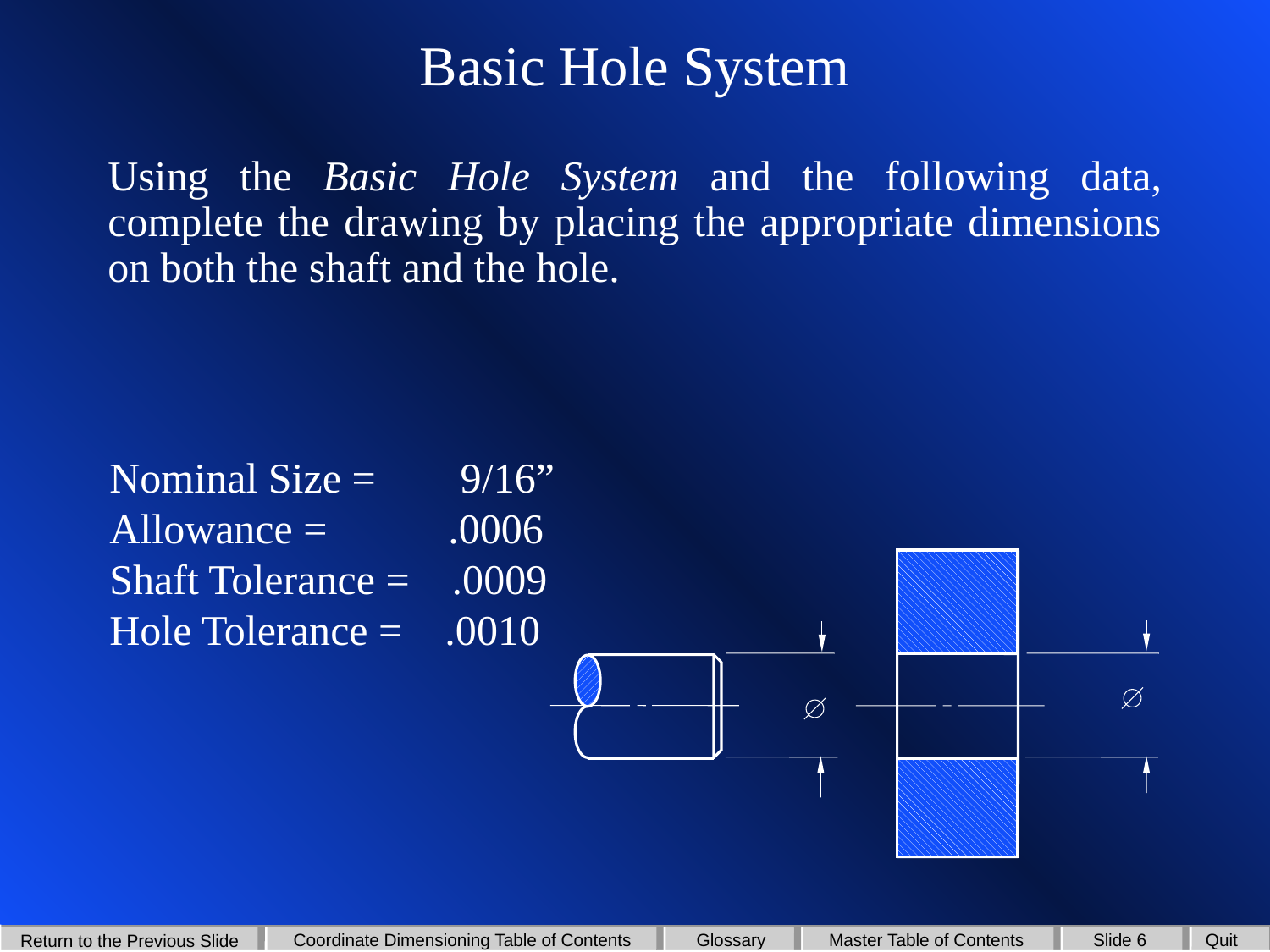

# Basic Hole System
Using the Basic Hole System and the following data, complete the drawing by placing the appropriate dimensions on both the shaft and the hole.
Nominal Size =        9/16”
Allowance =	        .0006
Shaft Tolerance =    .0009
Hole Tolerance =    .0010